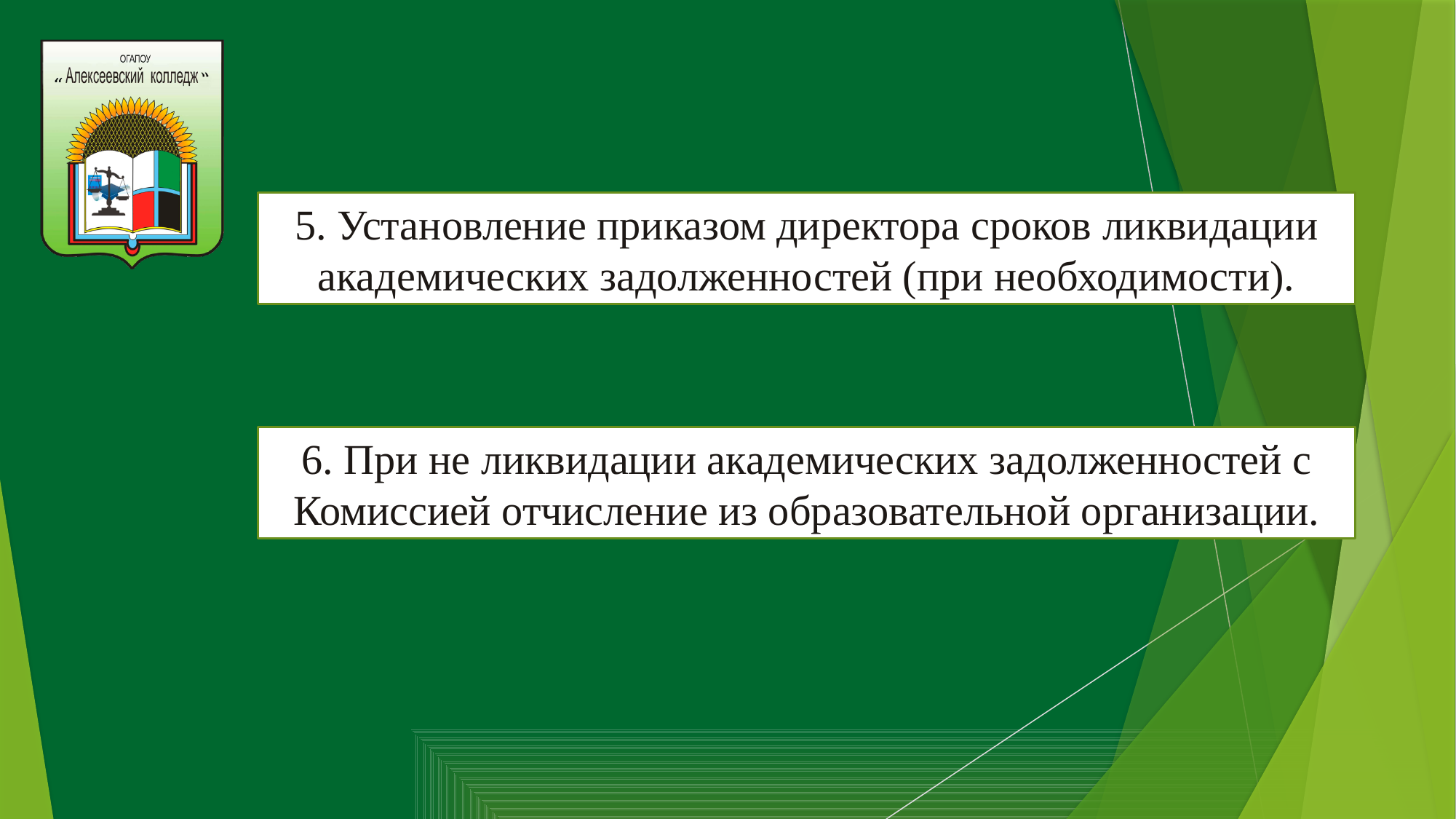

5. Установление приказом директора сроков ликвидации академических задолженностей (при необходимости).
6. При не ликвидации академических задолженностей с Комиссией отчисление из образовательной организации.